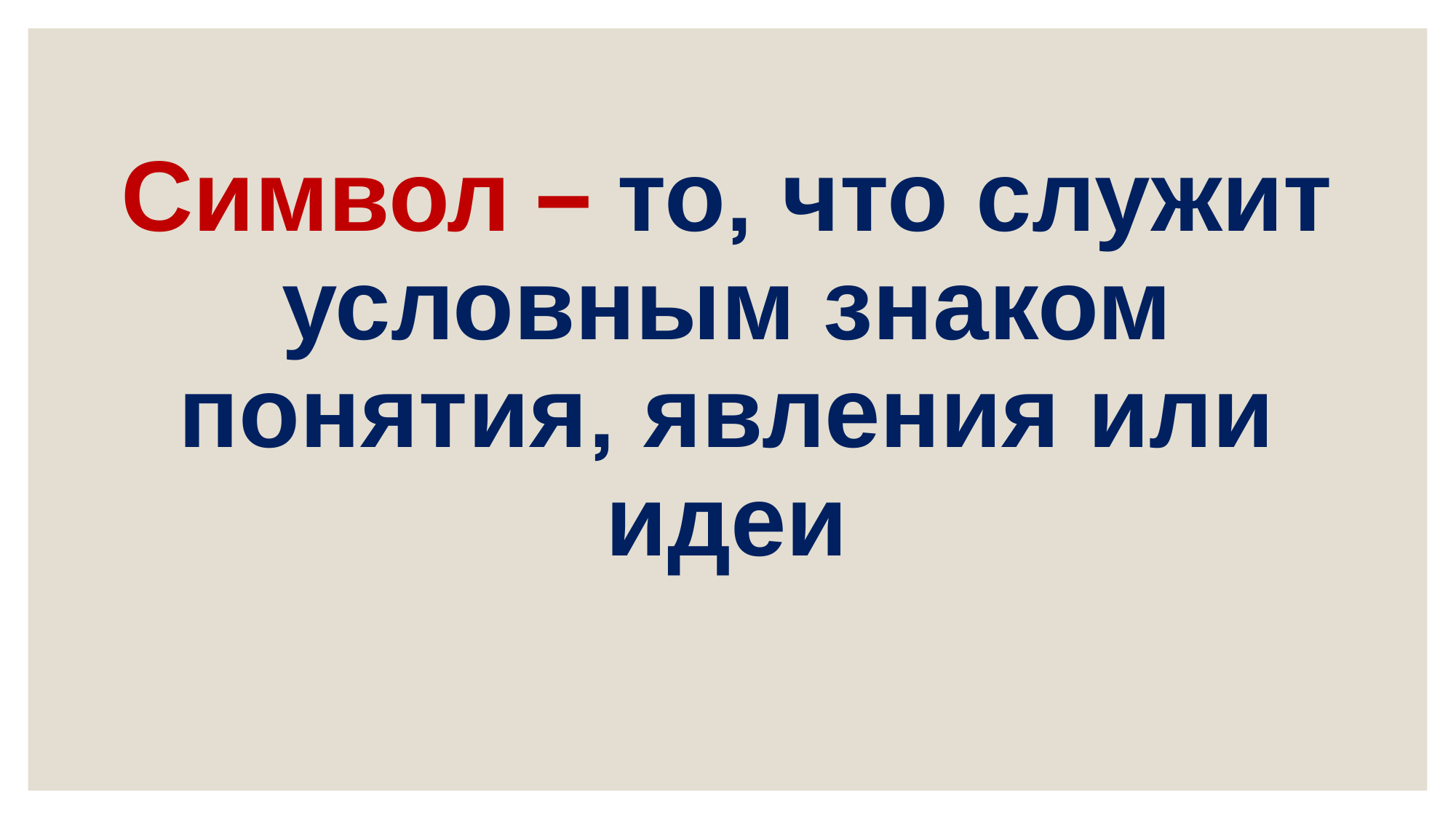

Символ – то, что служит условным знаком понятия, явления или идеи